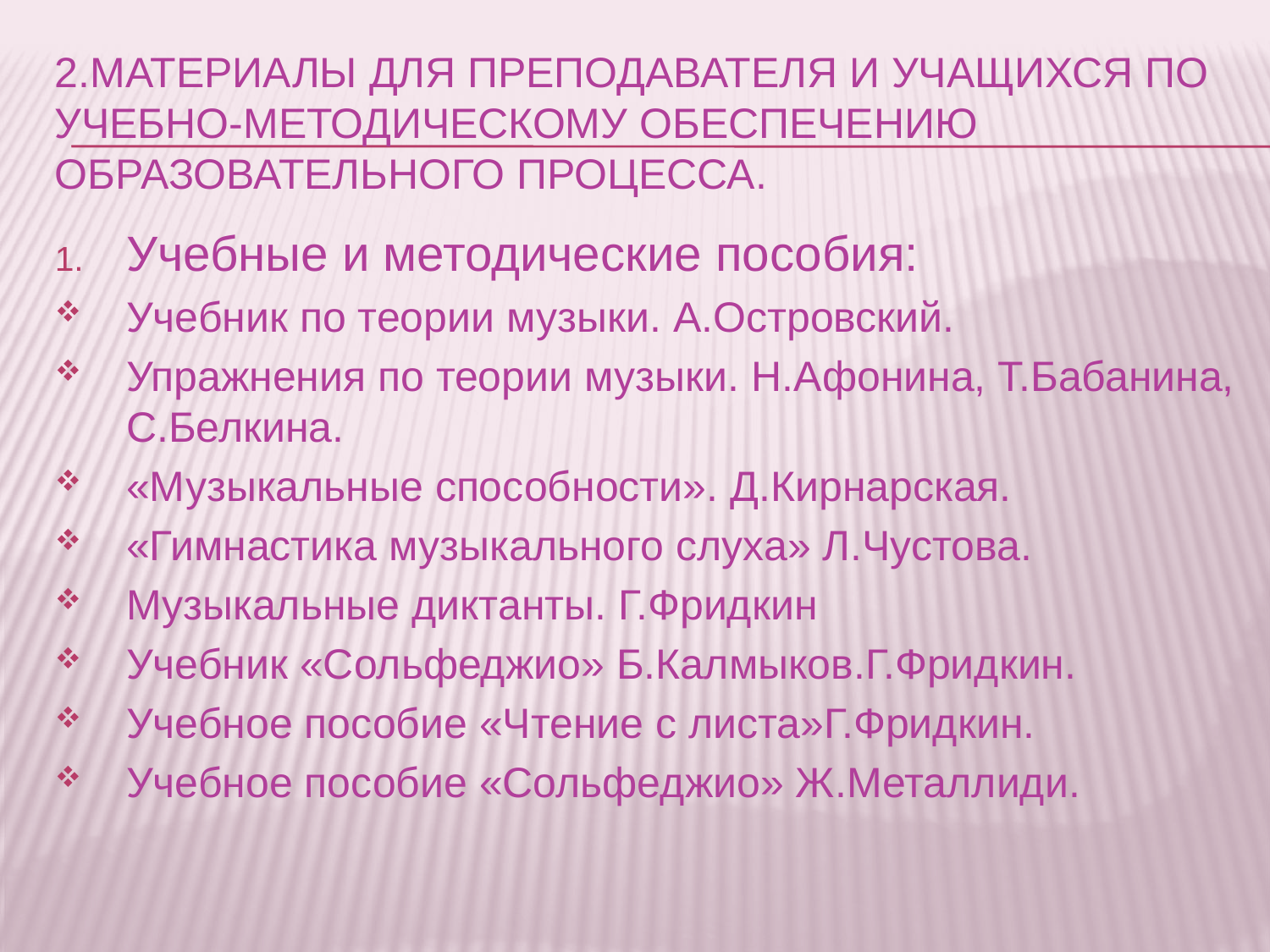

# 2.Материалы для преподавателя и учащихся по учебно-методическому обеспечению образовательного процесса.
Учебные и методические пособия:
Учебник по теории музыки. А.Островский.
Упражнения по теории музыки. Н.Афонина, Т.Бабанина, С.Белкина.
«Музыкальные способности». Д.Кирнарская.
«Гимнастика музыкального слуха» Л.Чустова.
Музыкальные диктанты. Г.Фридкин
Учебник «Сольфеджио» Б.Калмыков.Г.Фридкин.
Учебное пособие «Чтение с листа»Г.Фридкин.
Учебное пособие «Сольфеджио» Ж.Металлиди.